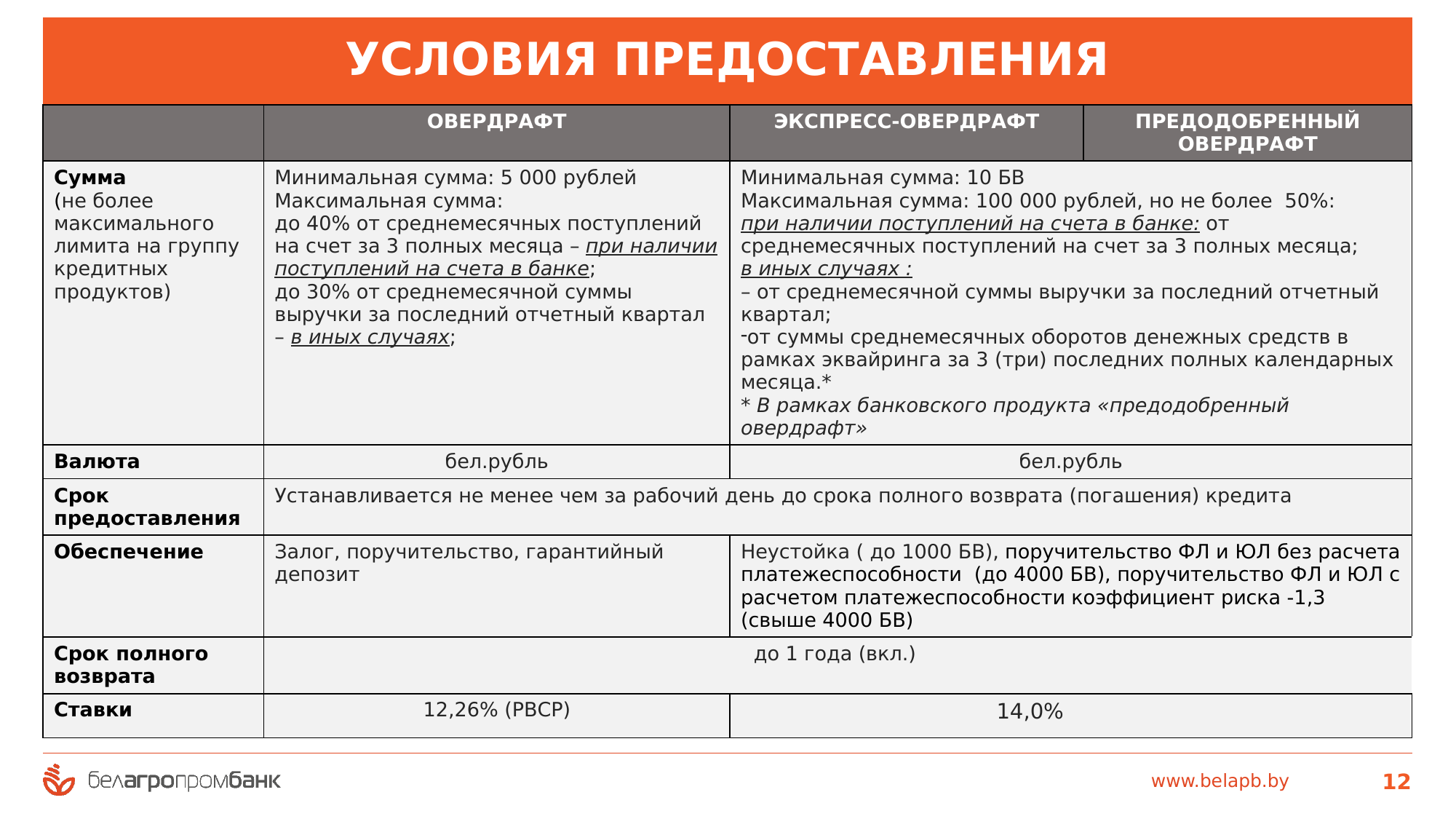

# УСЛОВИЯ ПРЕДОСТАВЛЕНИЯ
|  | ОВЕРДРАФТ | ЭКСПРЕСС-ОВЕРДРАФТ | ПРЕДОДОБРЕННЫЙ ОВЕРДРАФТ |
| --- | --- | --- | --- |
| Сумма (не более максимального лимита на группу кредитных продуктов) | Минимальная сумма: 5 000 рублей Максимальная сумма: до 40% от среднемесячных поступлений на счет за 3 полных месяца – при наличии поступлений на счета в банке; до 30% от среднемесячной суммы выручки за последний отчетный квартал – в иных случаях; | Минимальная сумма: 10 БВ Максимальная сумма: 100 000 рублей, но не более 50%: при наличии поступлений на счета в банке: от среднемесячных поступлений на счет за 3 полных месяца; в иных случаях : – от среднемесячной суммы выручки за последний отчетный квартал; от суммы среднемесячных оборотов денежных средств в рамках эквайринга за 3 (три) последних полных календарных месяца.\* \* В рамках банковского продукта «предодобренный овердрафт» |  |
| Валюта | бел.рубль | бел.рубль |  |
| Срок предоставления | Устанавливается не менее чем за рабочий день до срока полного возврата (погашения) кредита |  |  |
| Обеспечение | Залог, поручительство, гарантийный депозит | Неустойка ( до 1000 БВ), поручительство ФЛ и ЮЛ без расчета платежеспособности  (до 4000 БВ), поручительство ФЛ и ЮЛ с расчетом платежеспособности коэффициент риска -1,3 (свыше 4000 БВ) |  |
| Срок полного возврата | до 1 года (вкл.) |  |  |
| Ставки | 12,26% (РВСР) | 14,0% |  |